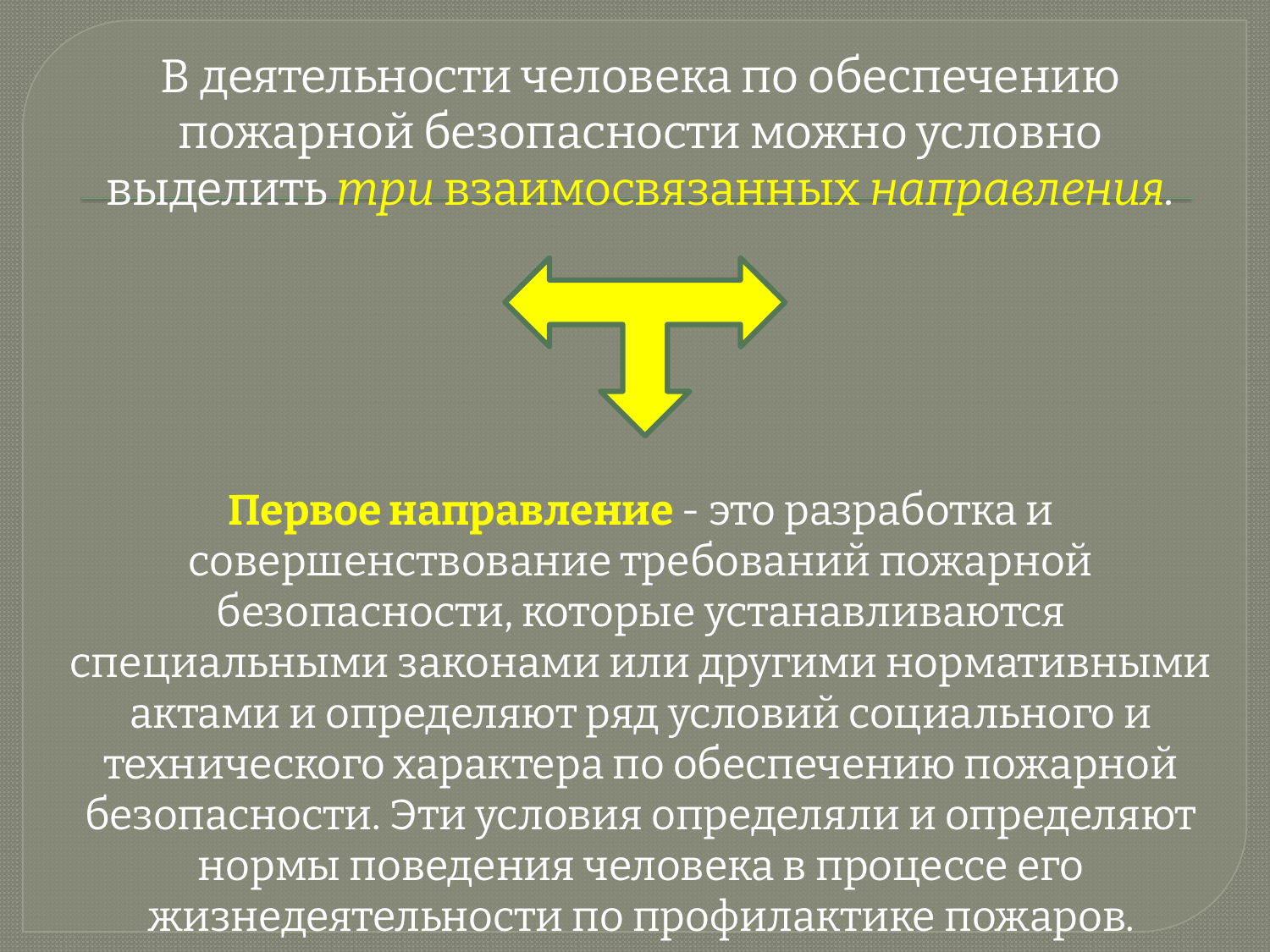

В деятельности человека по обеспечению пожарной безопасности можно условно выделить три взаимосвязанных направления.

Первое направление - это разработка и совершенствование требований пожарной безопасности, которые устанавливаются специальными законами или другими нормативными актами и определяют ряд условий социального и технического характера по обеспечению пожарной безопасности. Эти условия определяли и определяют нормы поведения человека в процессе его жизнедеятельности по профилактике пожаров.